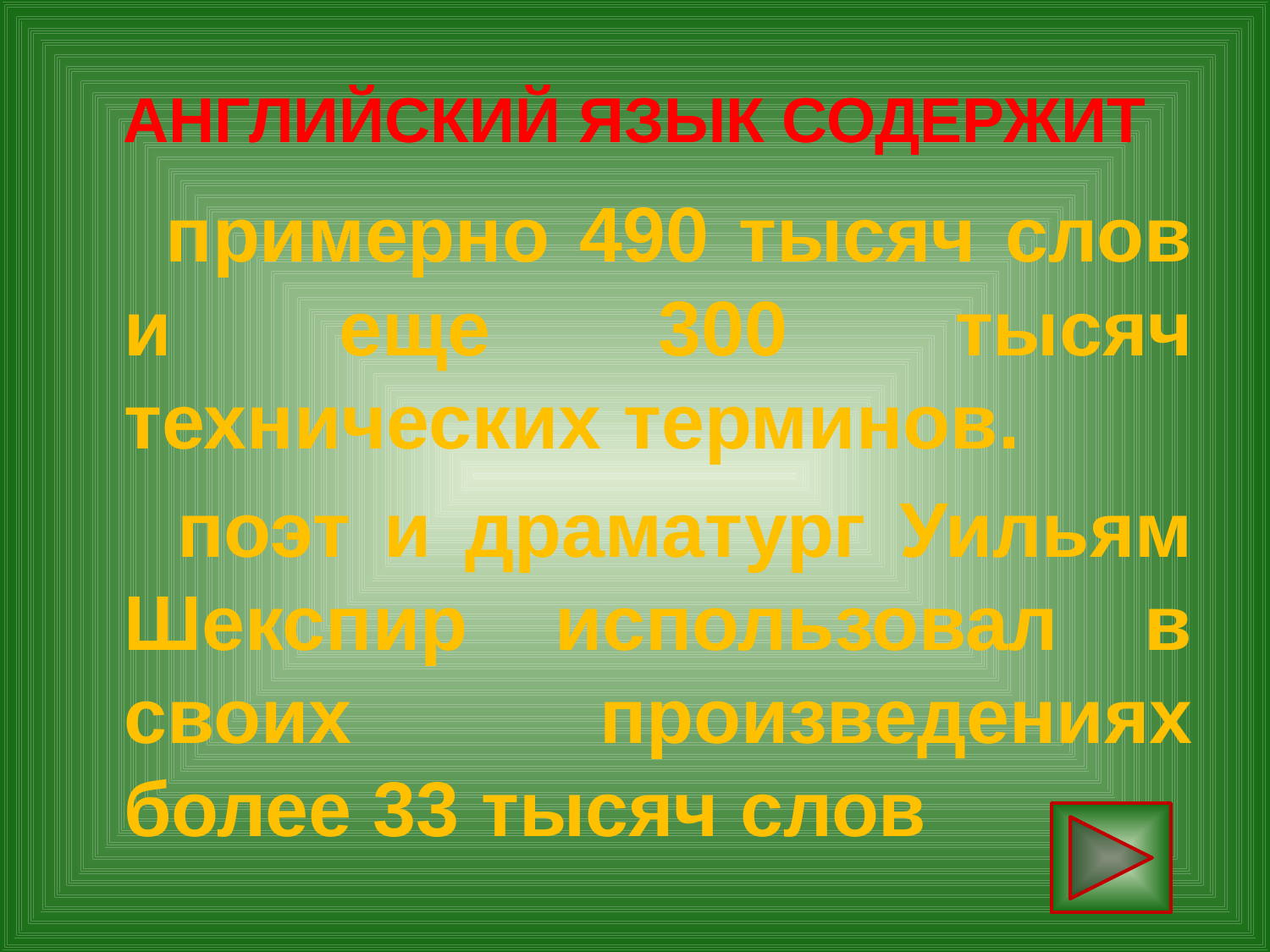

# АНГЛИЙСКИЙ ЯЗЫК СОДЕРЖИТ
   примерно 490 тысяч слов и еще 300 тысяч технических терминов.
   поэт и драматург Уильям Шекспир использовал в своих произведениях более 33 тысяч слов